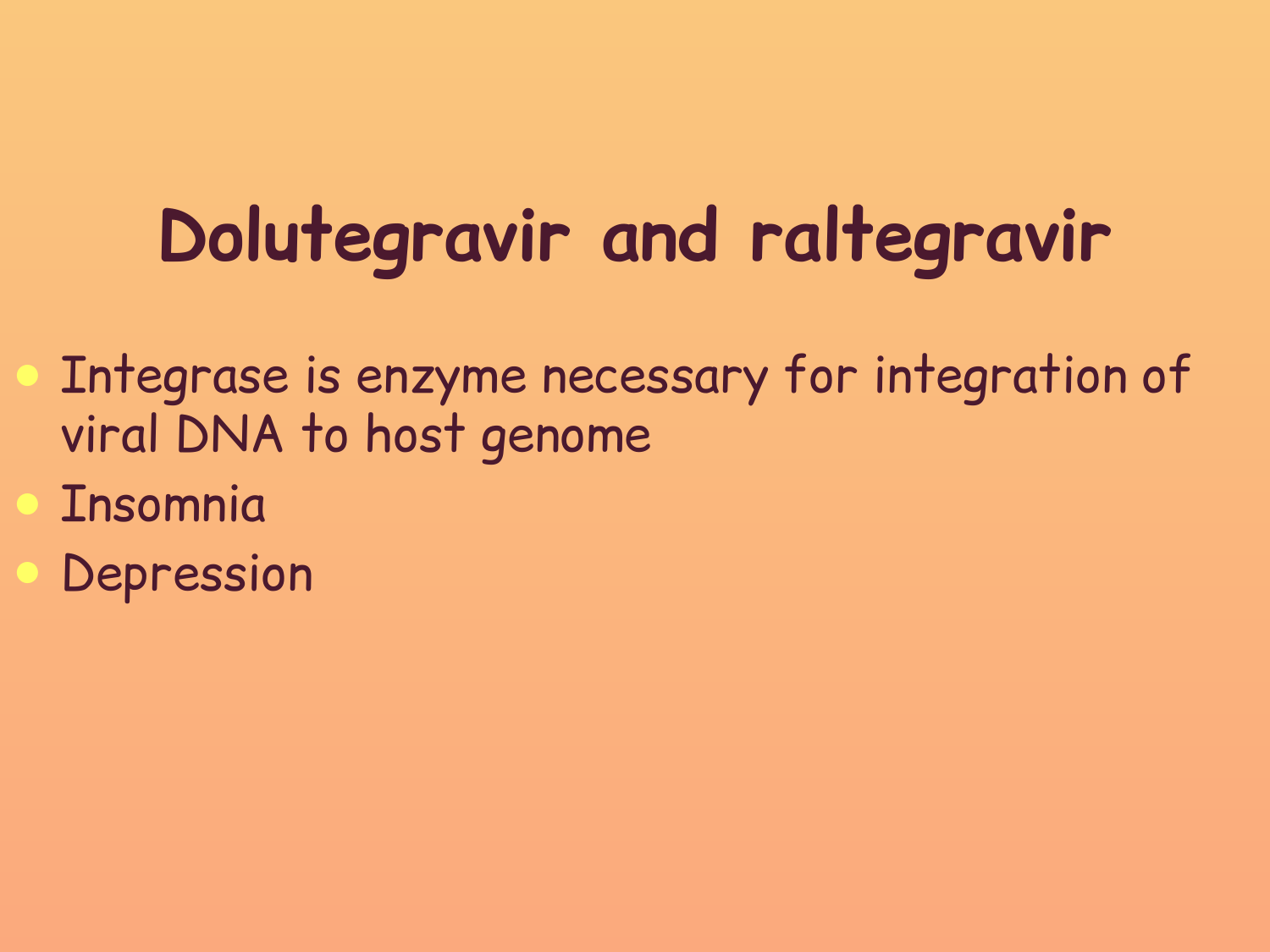

Dolutegravir and raltegravir

Integrase is enzyme necessary for integration of viral DNA to host genome
Insomnia
Depression

#